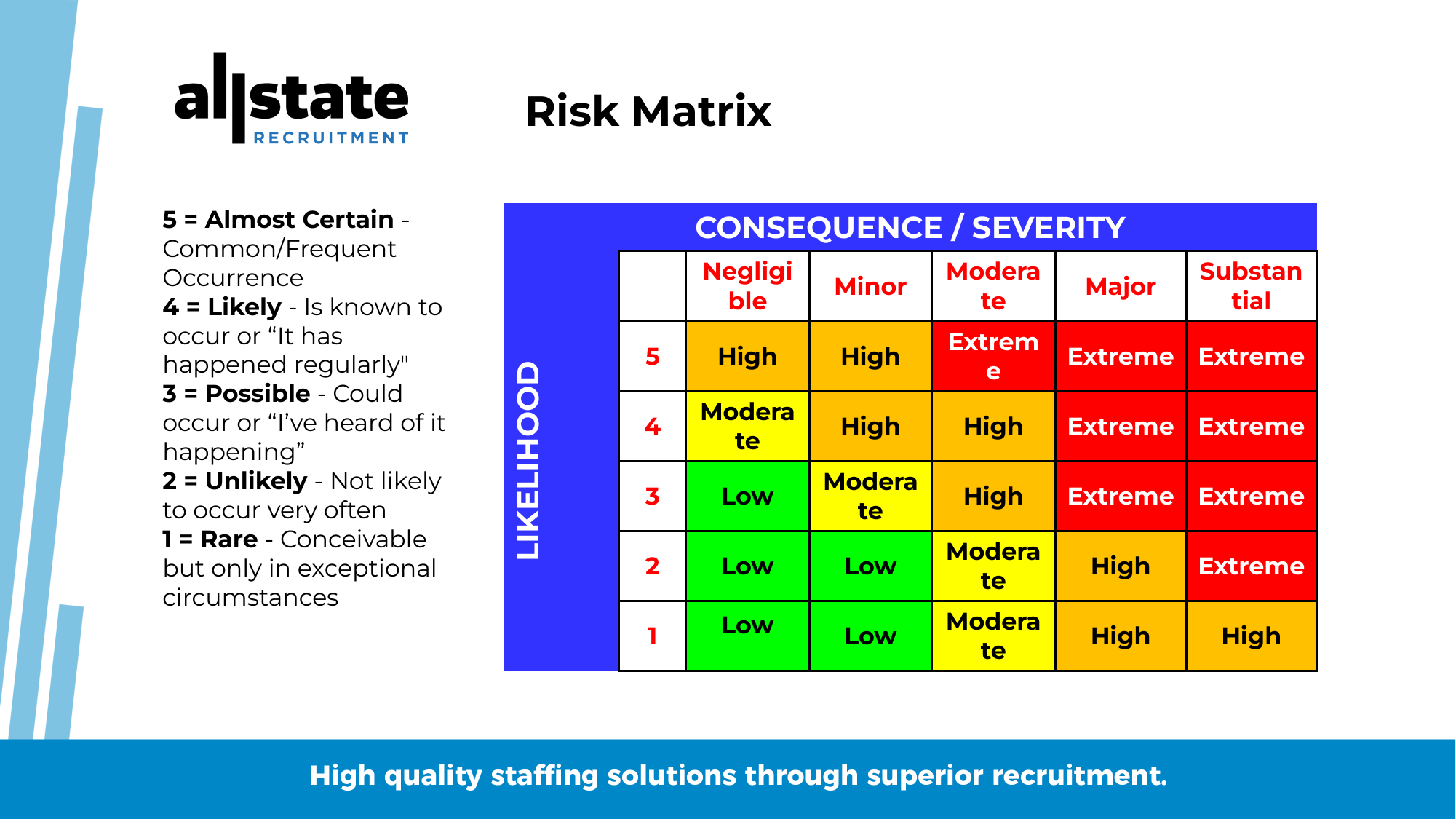

# Risk Matrix
5 = Almost Certain - Common/Frequent Occurrence
4 = Likely - Is known to occur or “It has happened regularly"
3 = Possible - Could occur or “I’ve heard of it happening”
2 = Unlikely - Not likely to occur very often
1 = Rare - Conceivable but only in exceptional circumstances

| CONSEQUENCE / SEVERITY |  |  |  |  |  |  |
| --- | --- | --- | --- | --- | --- | --- |
| LIKELIHOOD |  | Negligible | Minor | Moderate | Major | Substantial |
|  | 5 | High | High | Extreme | Extreme | Extreme |
|  | 4 | Moderate | High | High | Extreme | Extreme |
|  | 3 | Low | Moderate | High | Extreme | Extreme |
|  | 2 | Low | Low | Moderate | High | Extreme |
|  | 1 | Low | Low | Moderate | High | High |